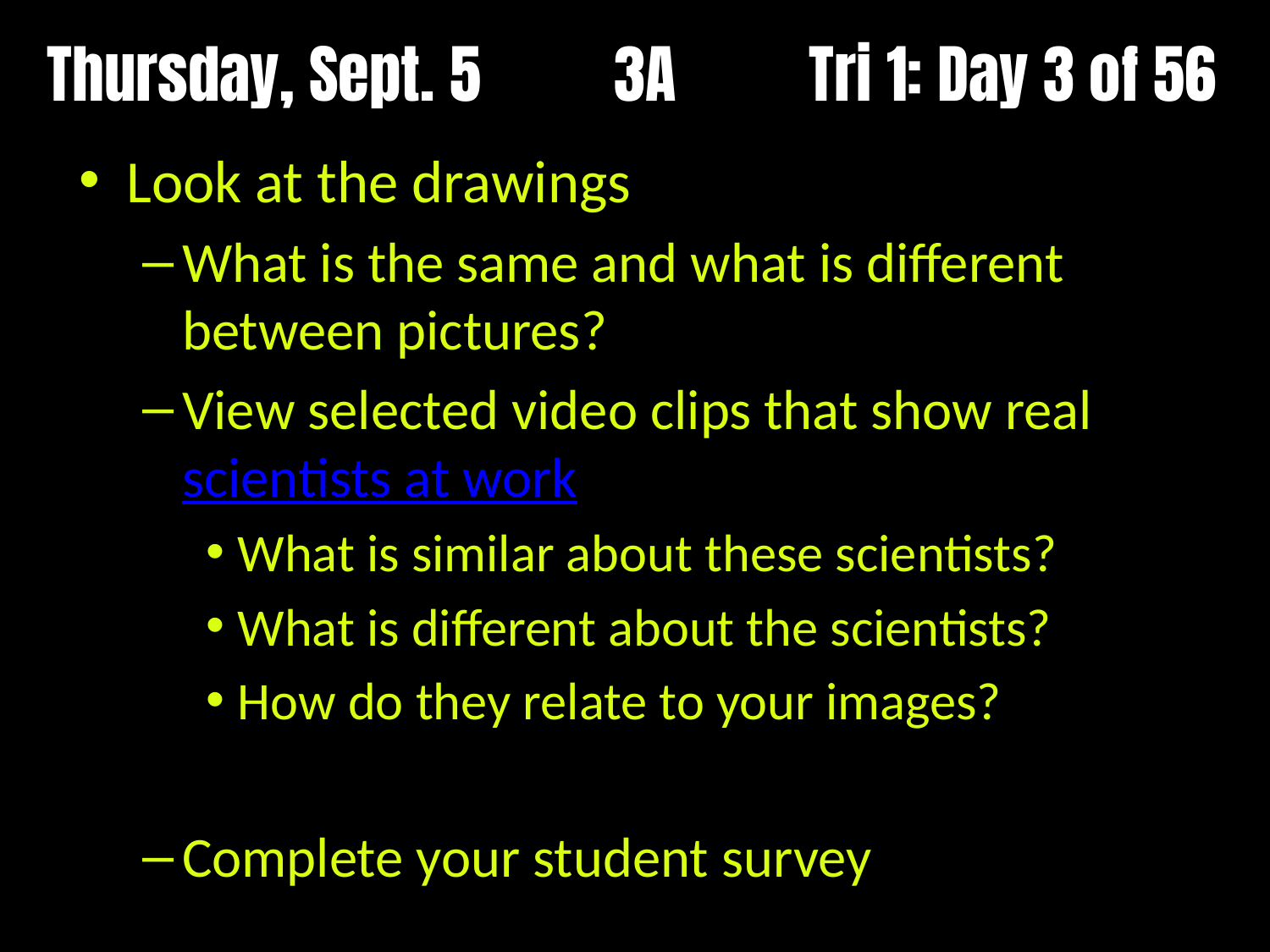

# Thursday, Sept. 5         3A    	Tri 1: Day 3 of 56
Look at the drawings
What is the same and what is different between pictures?
View selected video clips that show real scientists at work
What is similar about these scientists?
What is different about the scientists?
How do they relate to your images?

Complete your student survey